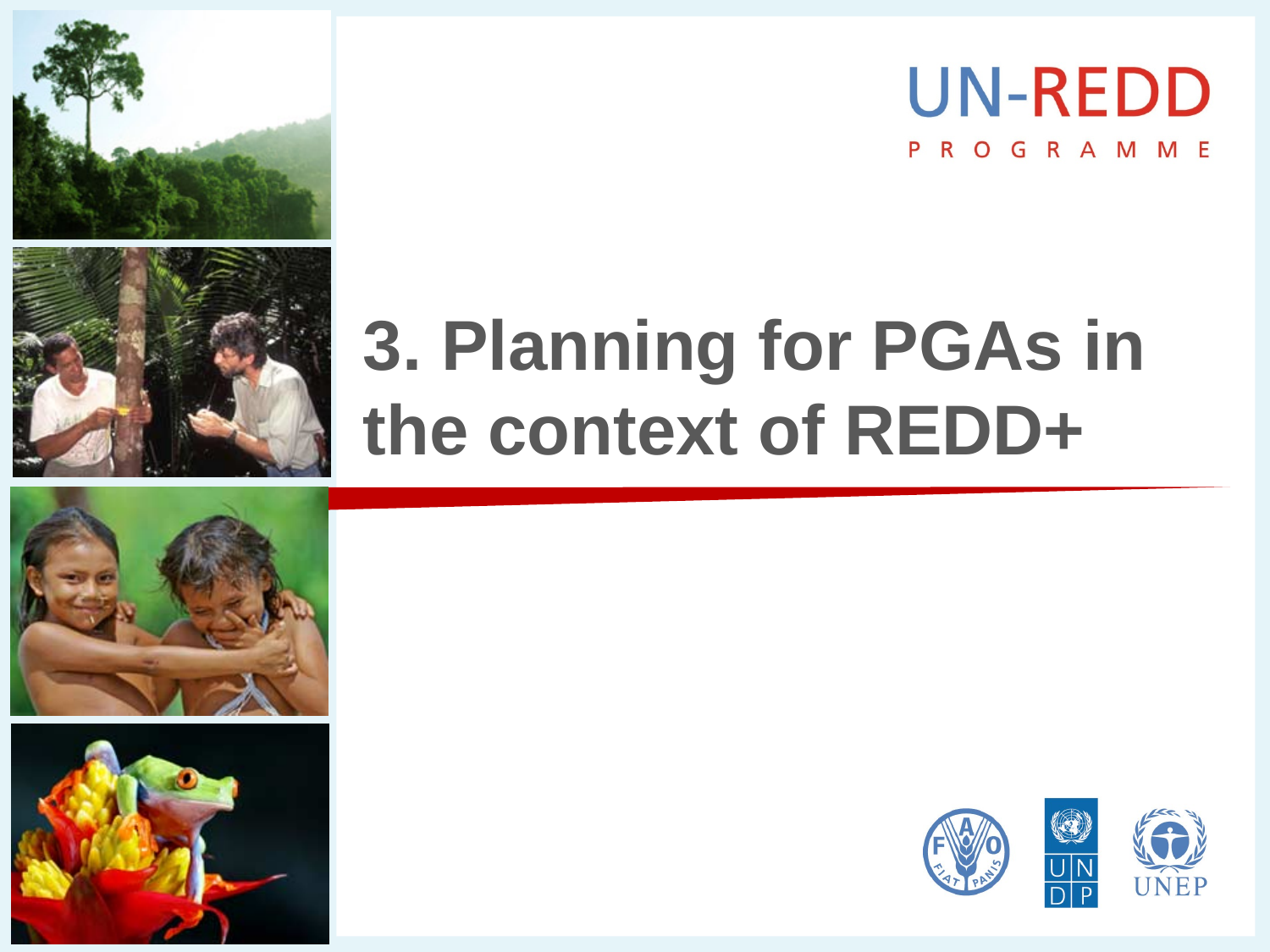

# 3. Planning for PGAs in the context of REDD+